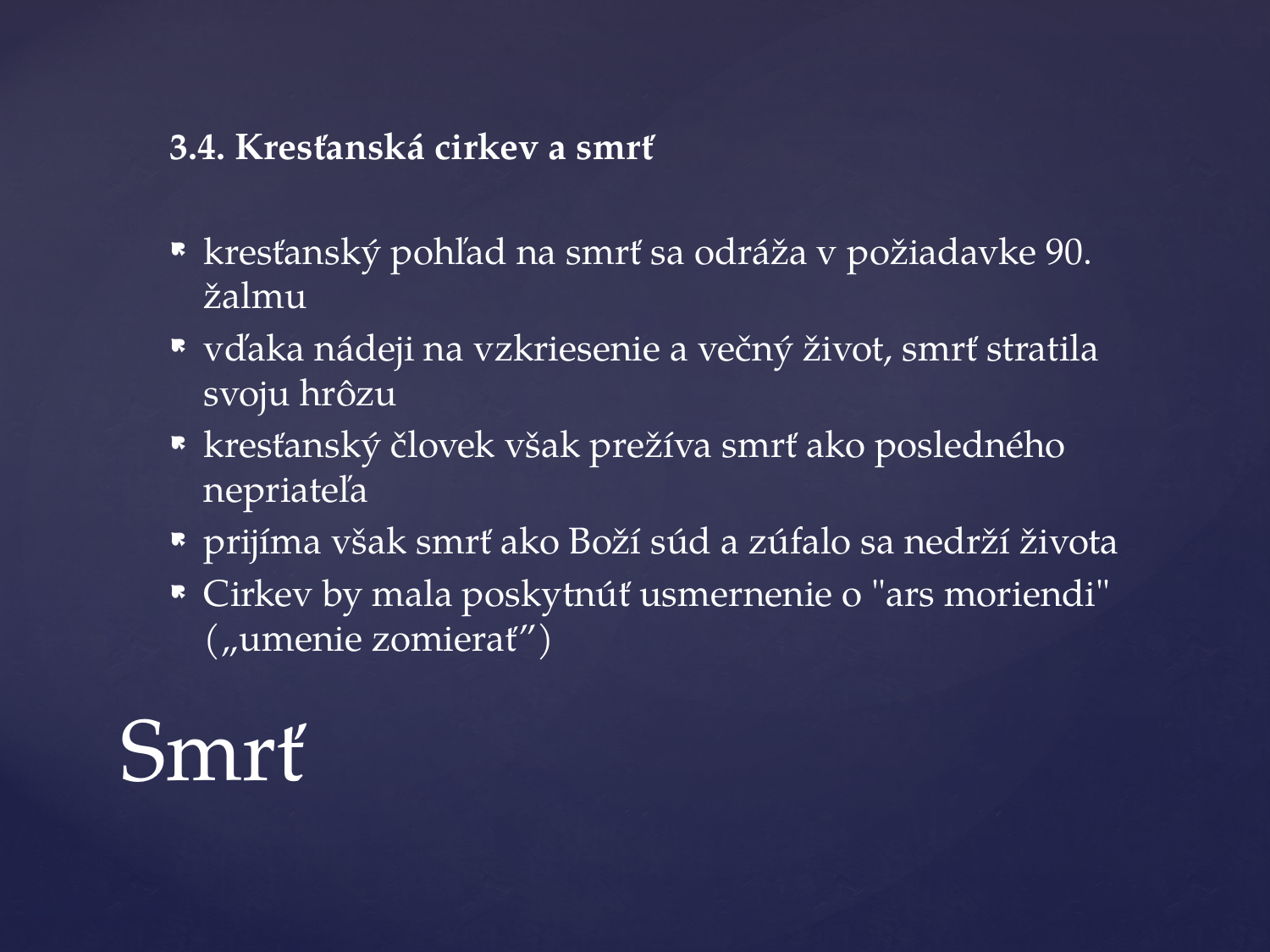

3.4. Kresťanská cirkev a smrť

kresťanský pohľad na smrť sa odráža v požiadavke 90. žalmu
vďaka nádeji na vzkriesenie a večný život, smrť stratila svoju hrôzu
kresťanský človek však prežíva smrť ako posledného nepriateľa
prijíma však smrť ako Boží súd a zúfalo sa nedrží života
Cirkev by mala poskytnúť usmernenie o "ars moriendi" („umenie zomierať”)
# Smrť